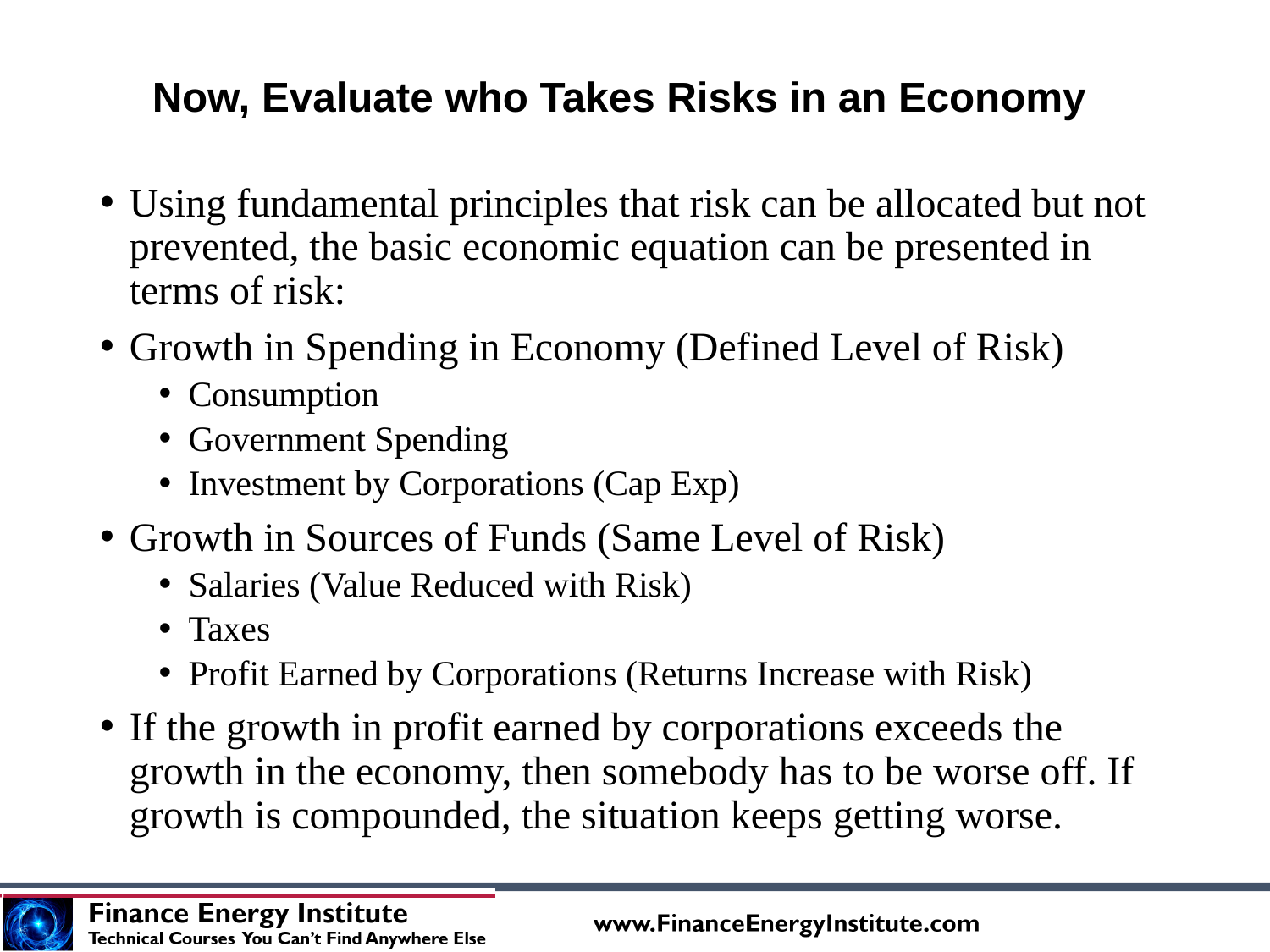

# Now, Evaluate who Takes Risks in an Economy
Using fundamental principles that risk can be allocated but not prevented, the basic economic equation can be presented in terms of risk:
Growth in Spending in Economy (Defined Level of Risk)
Consumption
Government Spending
Investment by Corporations (Cap Exp)
Growth in Sources of Funds (Same Level of Risk)
Salaries (Value Reduced with Risk)
Taxes
Profit Earned by Corporations (Returns Increase with Risk)
If the growth in profit earned by corporations exceeds the growth in the economy, then somebody has to be worse off. If growth is compounded, the situation keeps getting worse.